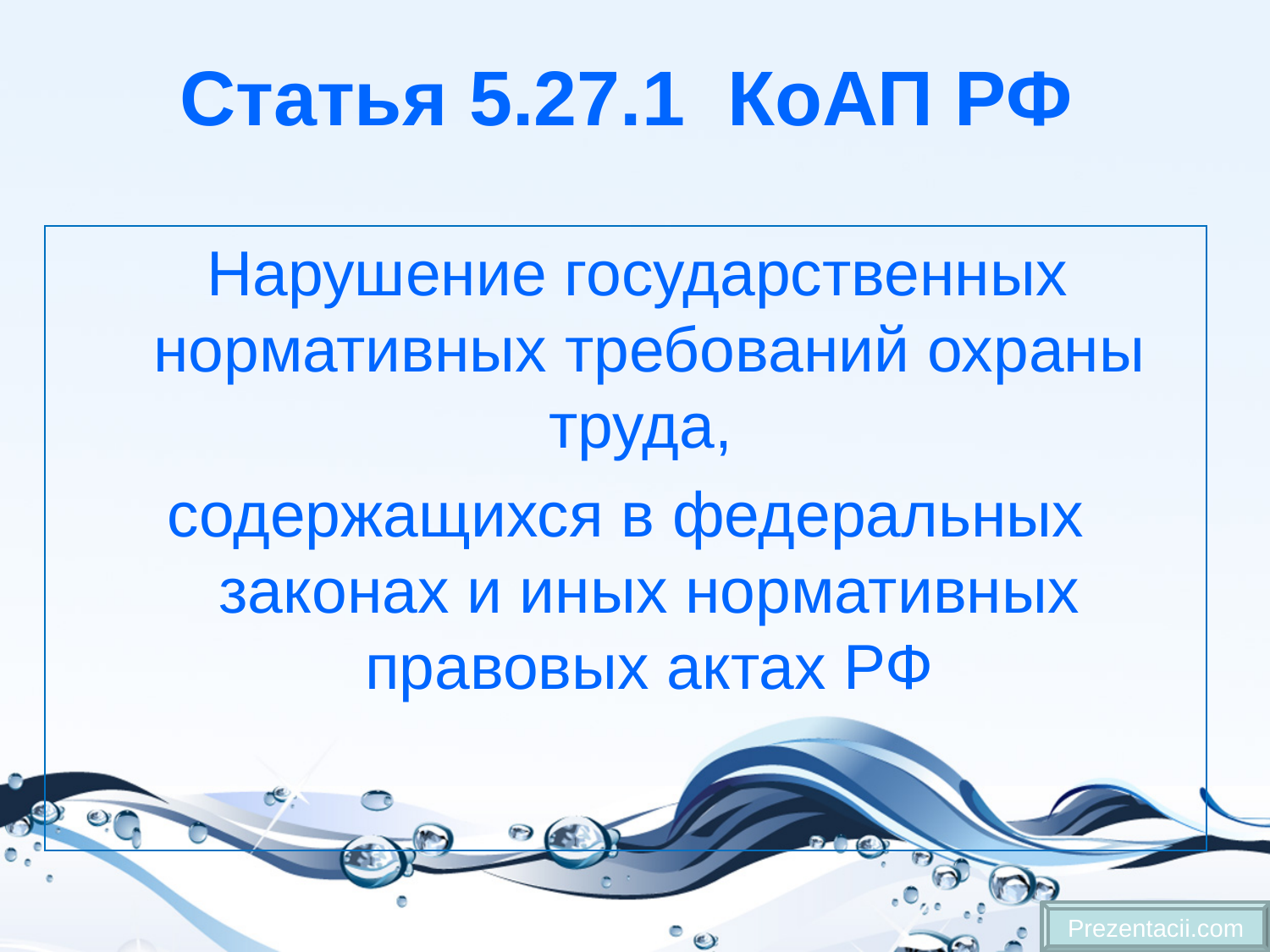

# Статья 5.27.1  КоАП РФ
  Нарушение государственных нормативных требований охраны труда,
содержащихся в федеральных законах и иных нормативных правовых актах РФ

Prezentacii.com